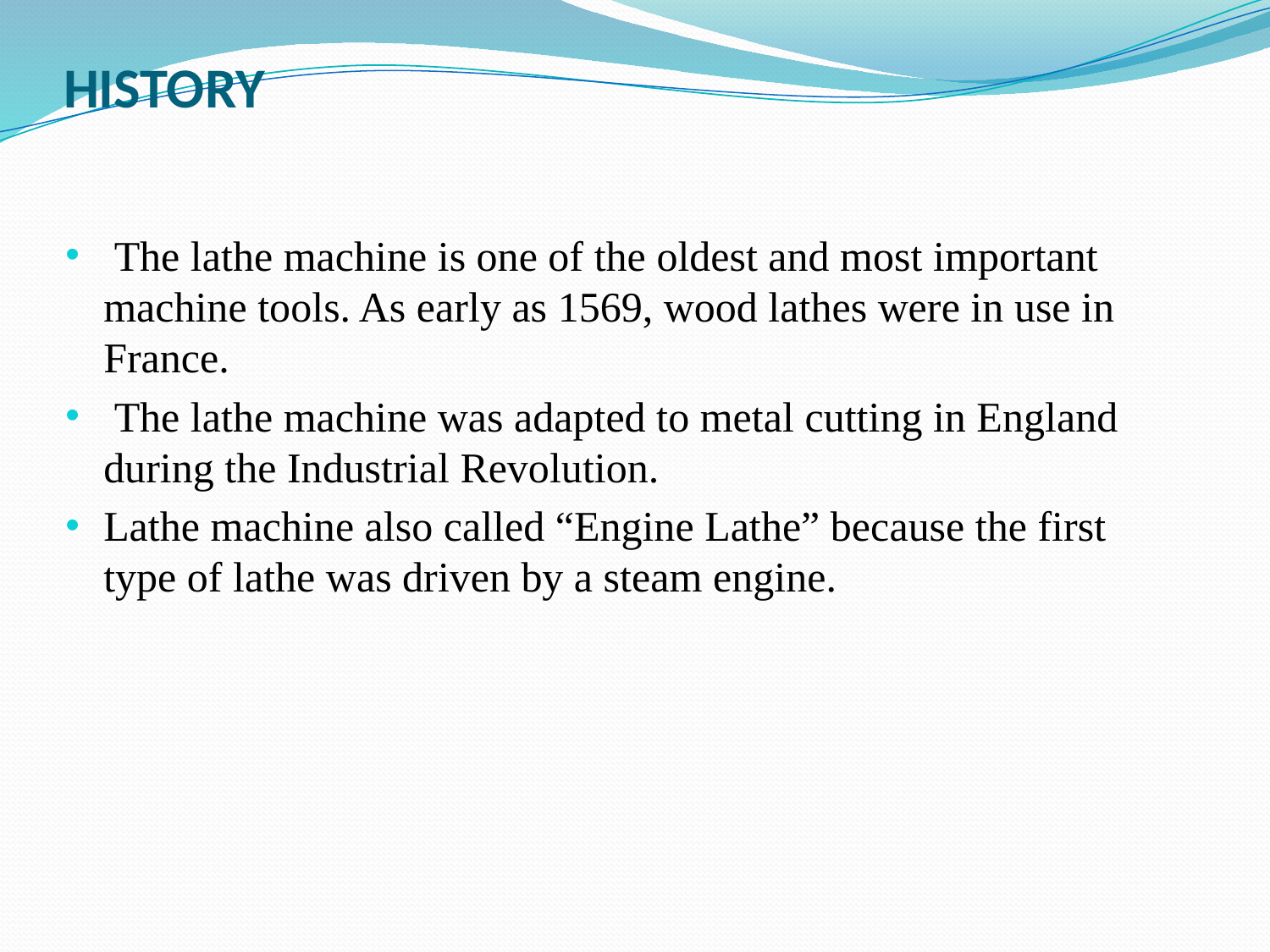

# HISTORY
 The lathe machine is one of the oldest and most important machine tools. As early as 1569, wood lathes were in use in France.
 The lathe machine was adapted to metal cutting in England during the Industrial Revolution.
Lathe machine also called “Engine Lathe” because the first type of lathe was driven by a steam engine.